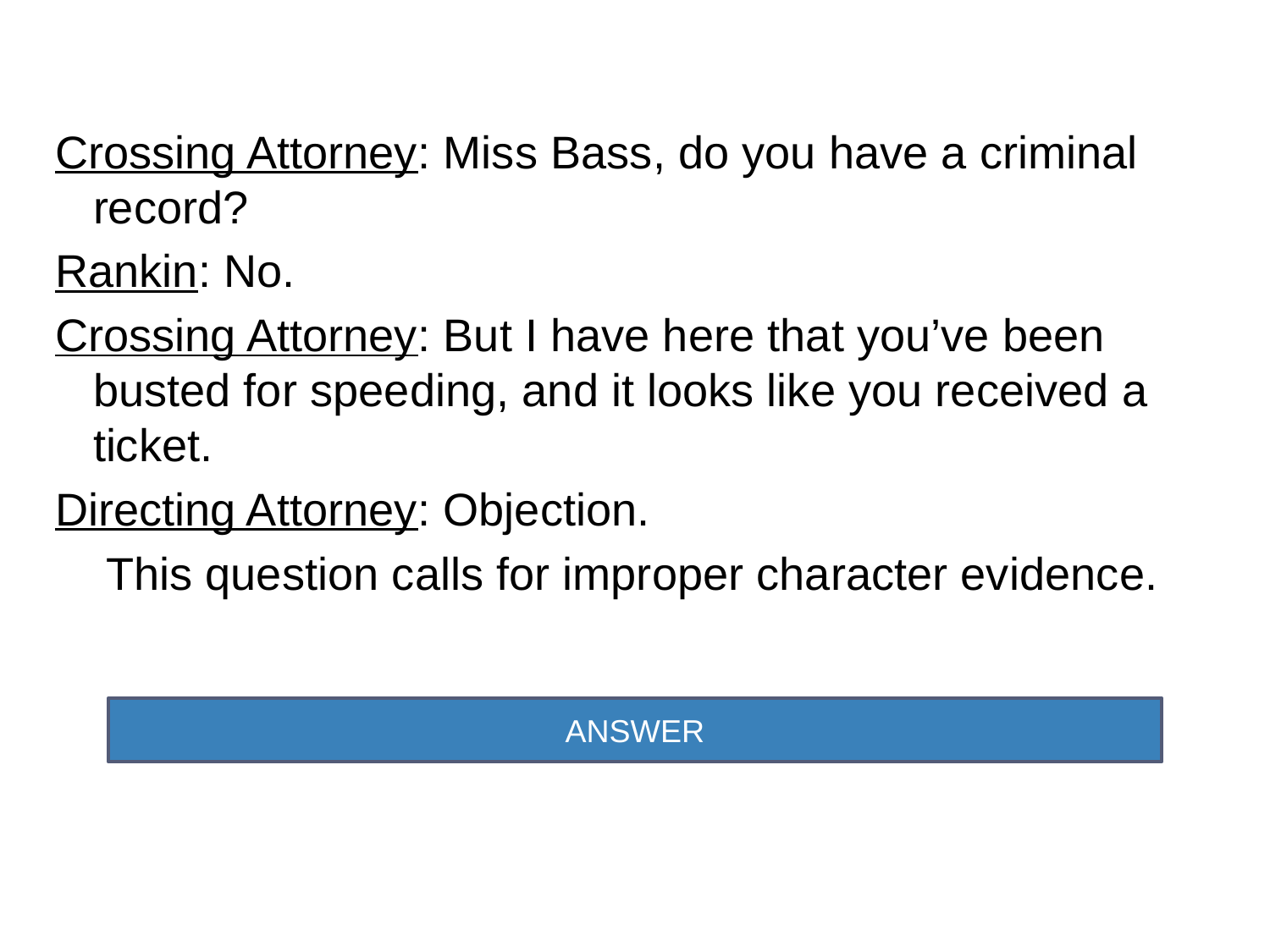

Crossing Attorney: Miss Bass, do you have a criminal record?
Rankin: No.
Crossing Attorney: But I have here that you’ve been busted for speeding, and it looks like you received a ticket.
Directing Attorney: Objection.
    This question calls for improper character evidence.
ANSWER